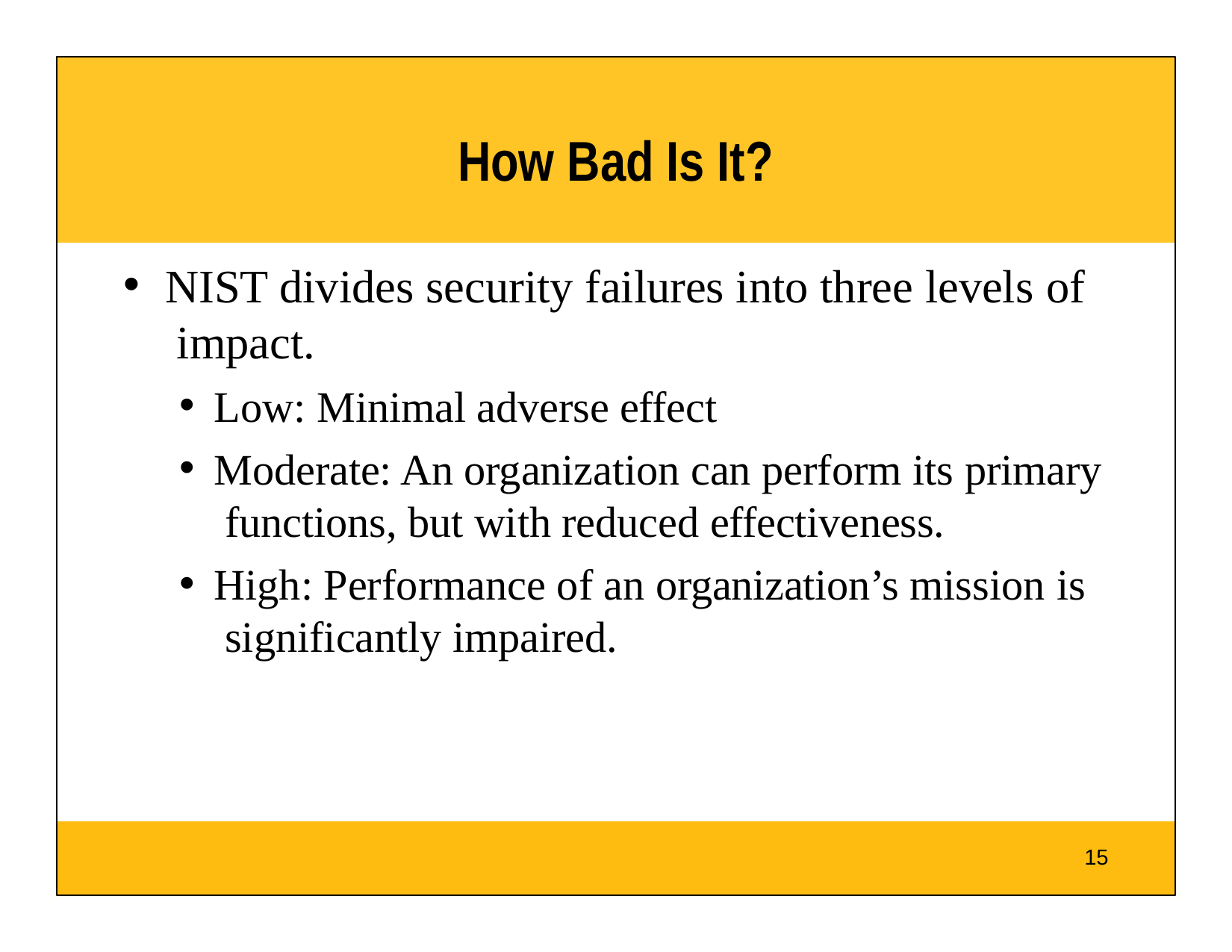

# How Bad Is It?
NIST divides security failures into three levels of  impact.
Low: Minimal adverse effect
Moderate: An organization can perform its primary  functions, but with reduced effectiveness.
High: Performance of an organization’s mission is  significantly impaired.
15